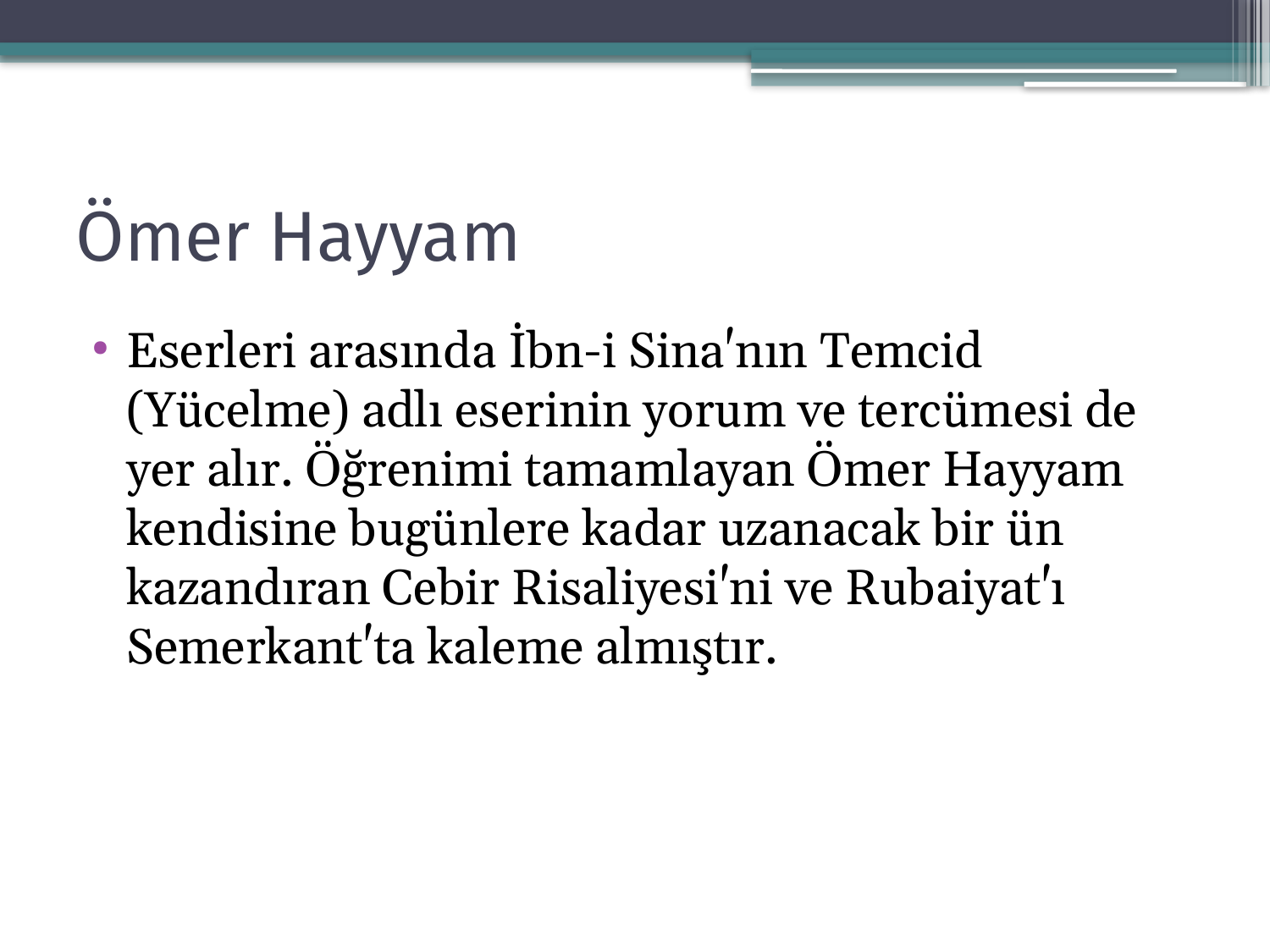

# Ömer Hayyam
Eserleri arasında İbn-i Sina'nın Temcid (Yücelme) adlı eserinin yorum ve tercümesi de yer alır. Öğrenimi tamamlayan Ömer Hayyam kendisine bugünlere kadar uzanacak bir ün kazandıran Cebir Risaliyesi'ni ve Rubaiyat'ı Semerkant'ta kaleme almıştır.